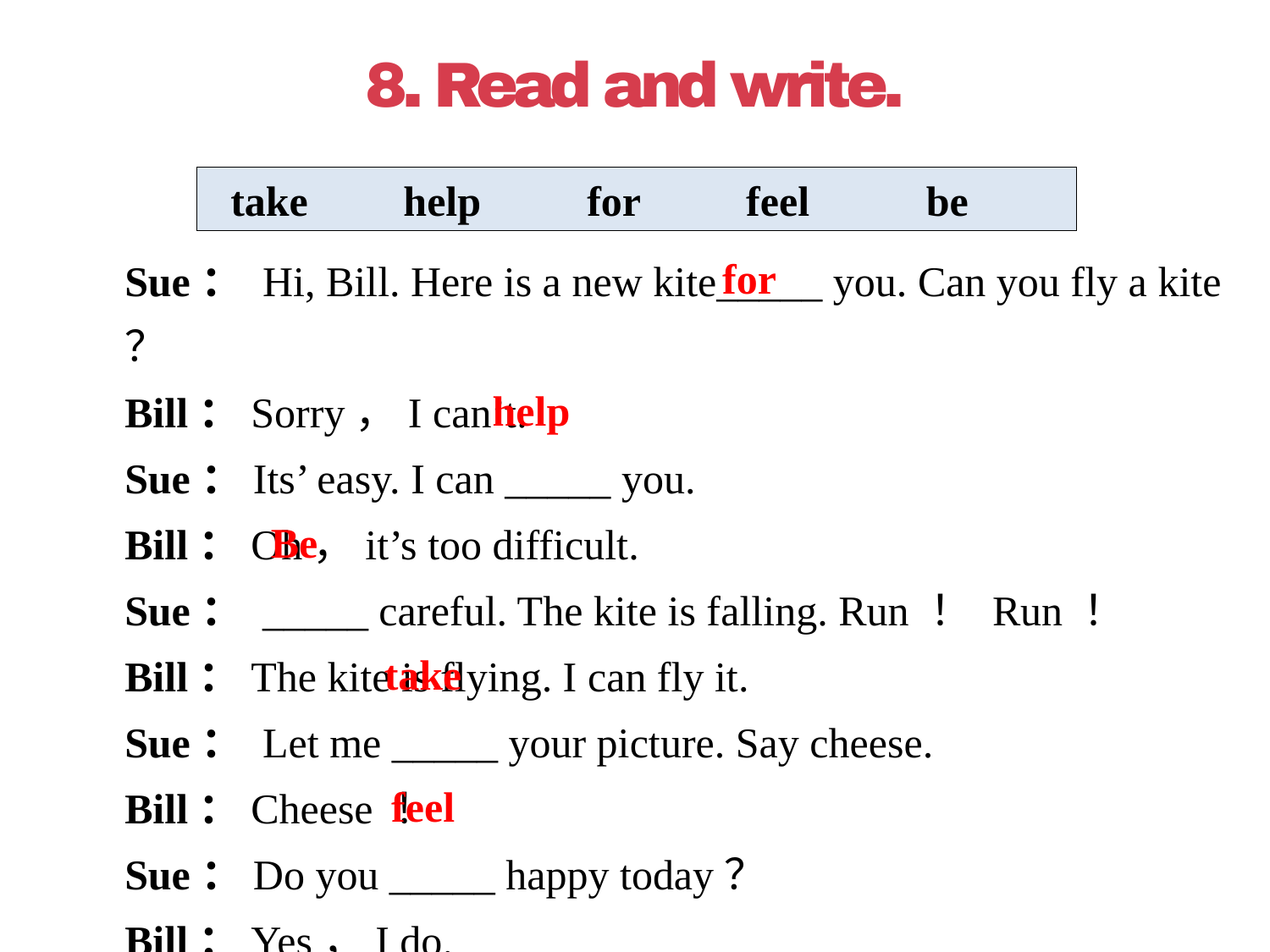

8. Read and write.
  take         help          for          feel           be
Sue： Hi, Bill. Here is a new kite_____ you. Can you fly a kite ？
Bill：Sorry，I can’t.
Sue：Its’ easy. I can _____ you.
Bill：Oh，it’s too difficult.
Sue： _____ careful. The kite is falling. Run ！ Run ！
Bill：The kite is flying. I can fly it.
Sue： Let me _____ your picture. Say cheese.
Bill：Cheese ！
Sue：Do you _____ happy today？
Bill：Yes，I do.
for
help
Be
take
feel